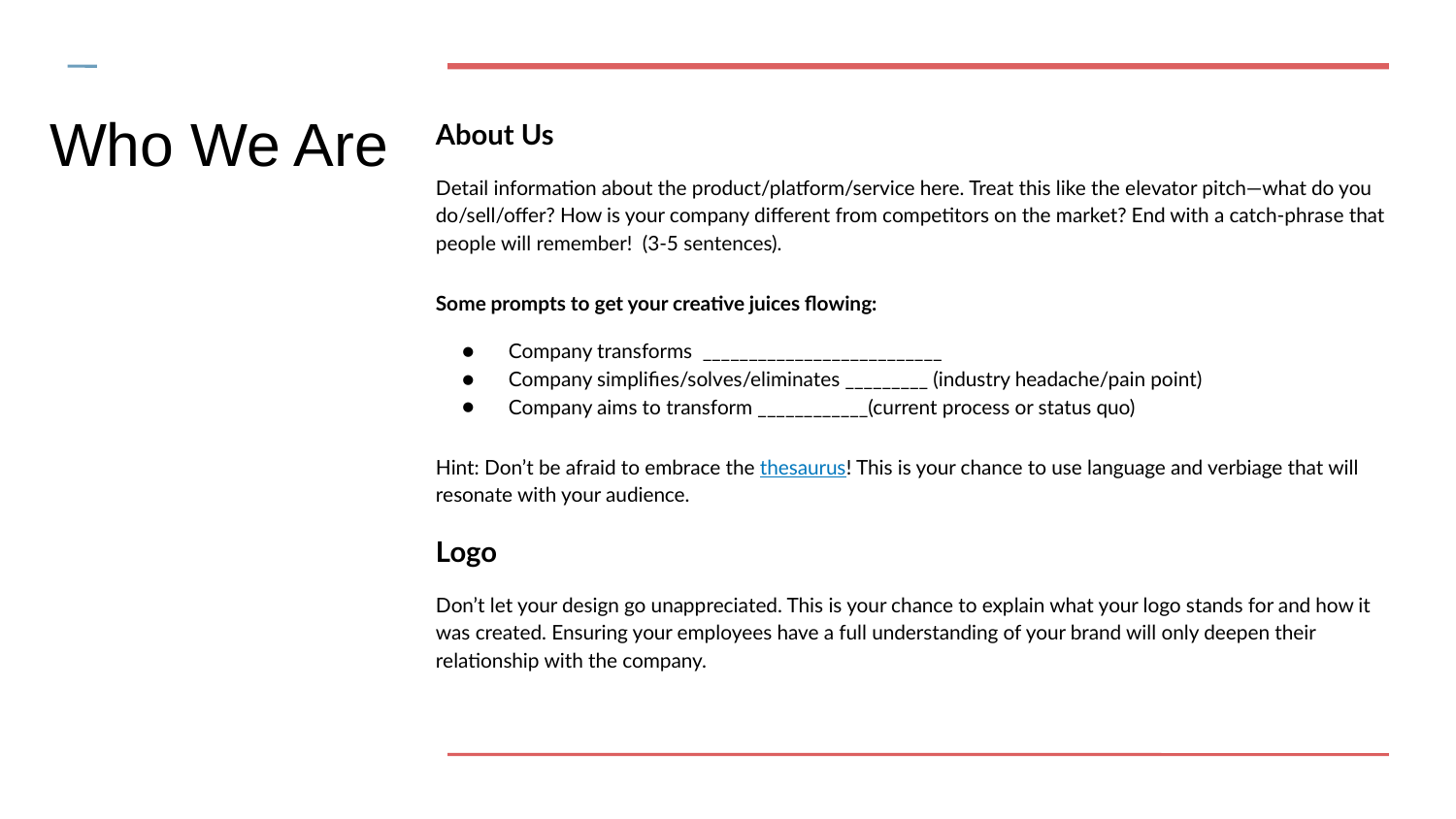

# Who We Are
About Us
Detail information about the product/platform/service here. Treat this like the elevator pitch—what do you do/sell/offer? How is your company different from competitors on the market? End with a catch-phrase that people will remember!  (3-5 sentences).
Some prompts to get your creative juices flowing:
Company transforms  __________________________
Company simplifies/solves/eliminates _________ (industry headache/pain point)
Company aims to transform ____________(current process or status quo)
Hint: Don’t be afraid to embrace the thesaurus! This is your chance to use language and verbiage that will resonate with your audience.

Logo
Don’t let your design go unappreciated. This is your chance to explain what your logo stands for and how it was created. Ensuring your employees have a full understanding of your brand will only deepen their relationship with the company.